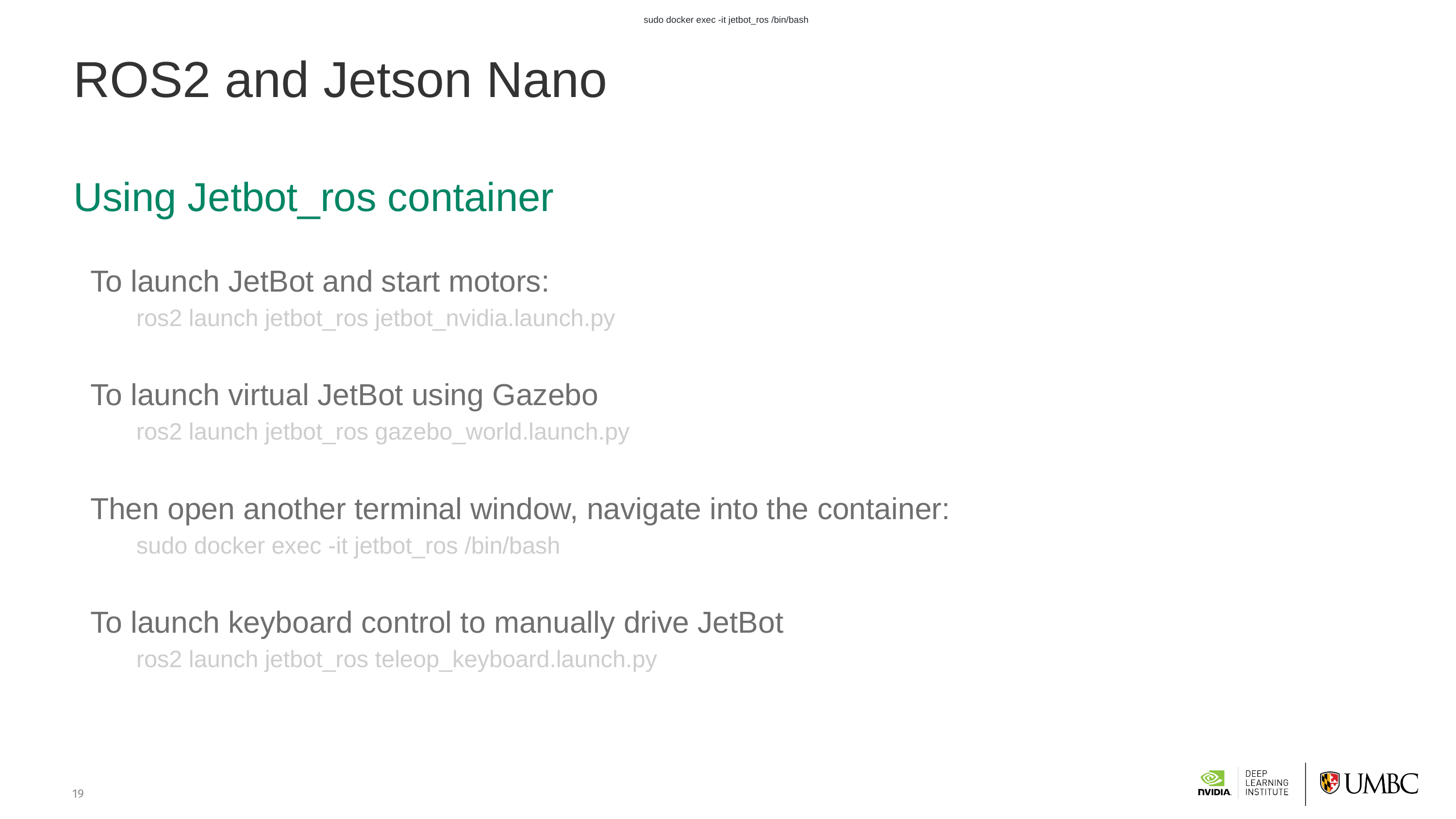

sudo docker exec -it jetbot_ros /bin/bash
# ROS2 and Jetson Nano
Using Jetbot_ros container
To launch JetBot and start motors:
ros2 launch jetbot_ros jetbot_nvidia.launch.py

To launch virtual JetBot using Gazebo
ros2 launch jetbot_ros gazebo_world.launch.py

Then open another terminal window, navigate into the container:
sudo docker exec -it jetbot_ros /bin/bash

To launch keyboard control to manually drive JetBot
ros2 launch jetbot_ros teleop_keyboard.launch.py